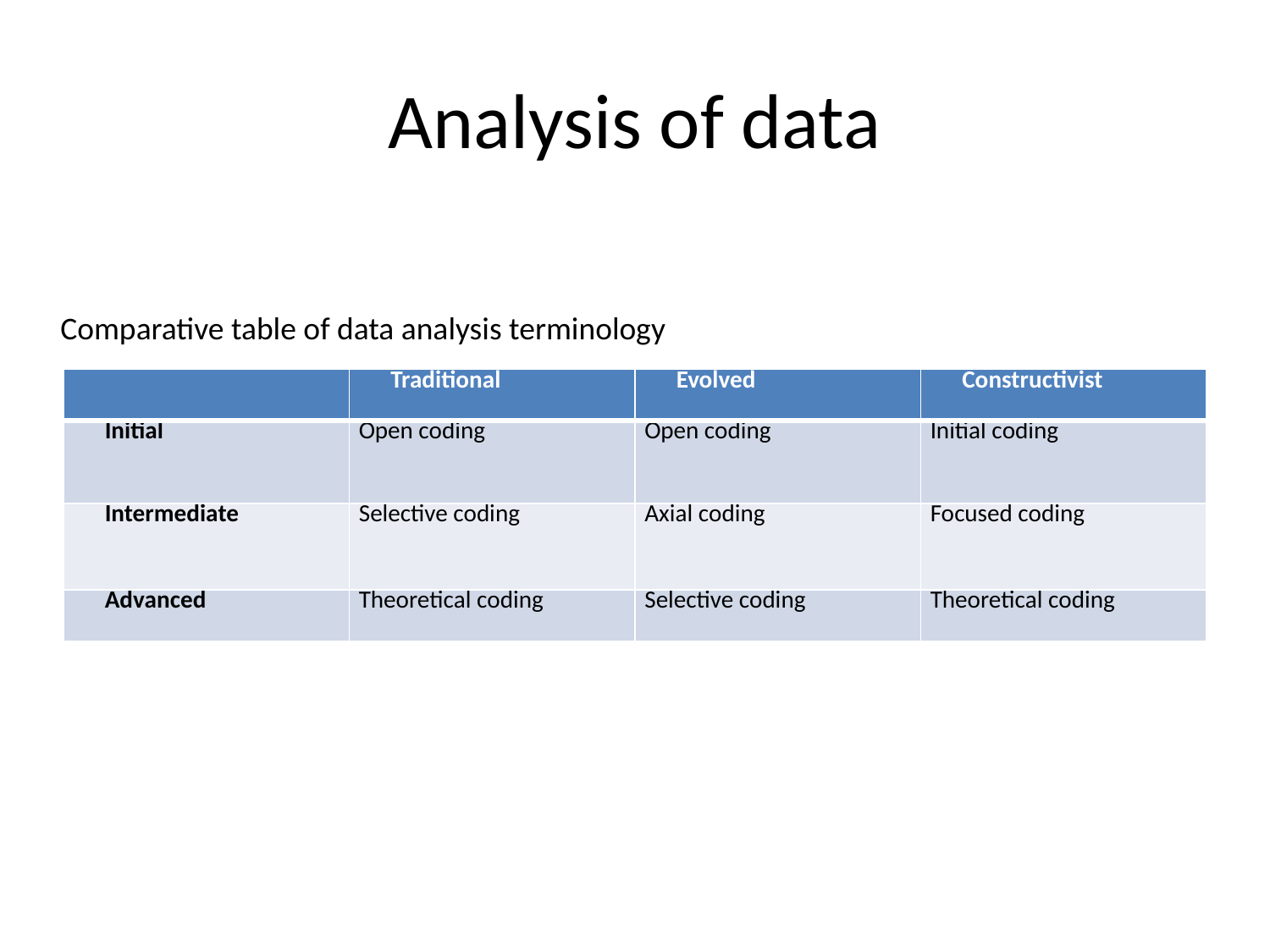

# Analysis of data
Comparative table of data analysis terminology
|  | Traditional | Evolved | Constructivist |
| --- | --- | --- | --- |
| Initial | Open coding | Open coding | Initial coding |
| Intermediate | Selective coding | Axial coding | Focused coding |
| Advanced | Theoretical coding | Selective coding | Theoretical coding |